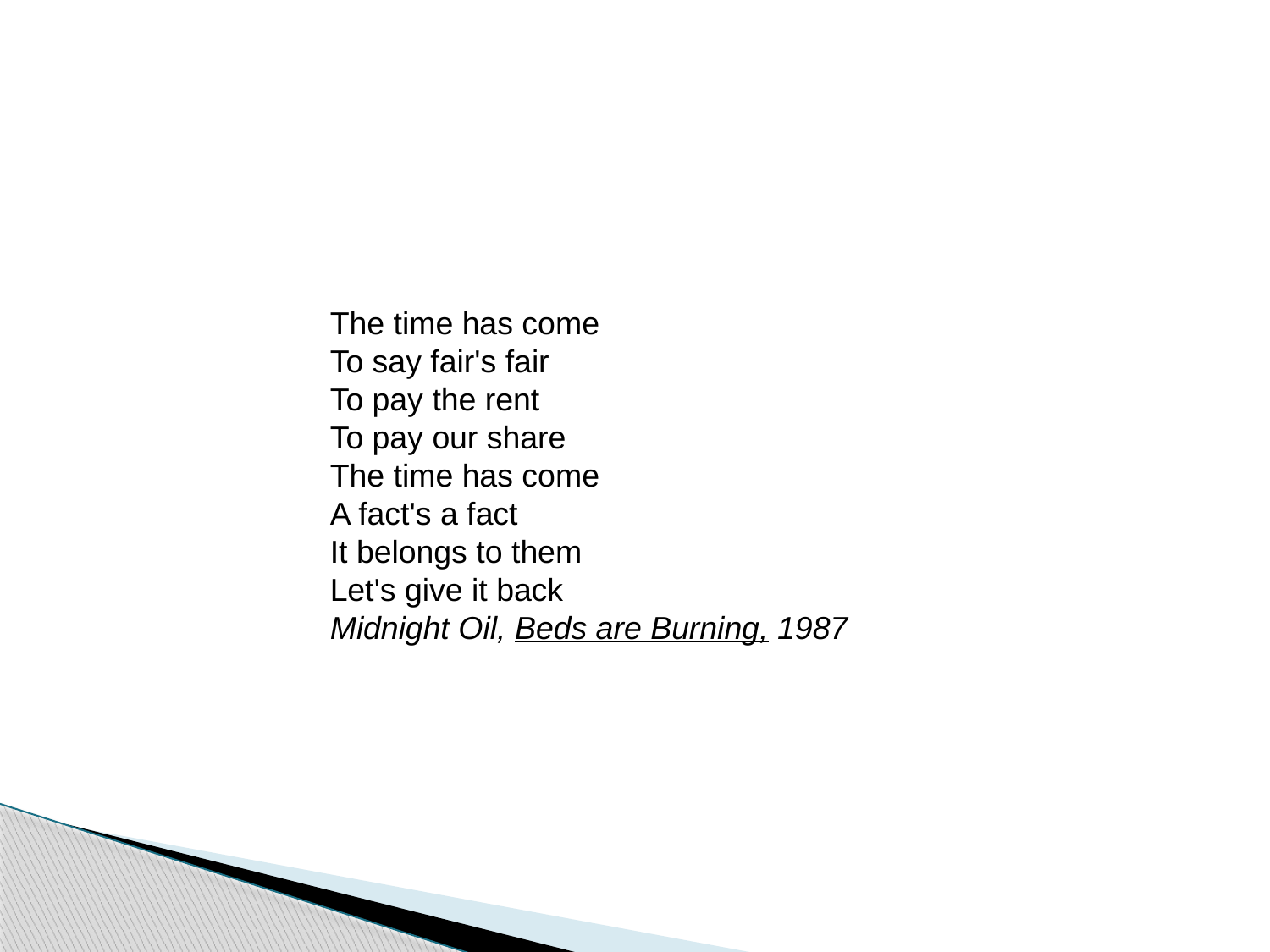

The time has come
To say fair's fair
To pay the rent
To pay our share
The time has come
A fact's a fact
It belongs to them
Let's give it back
Midnight Oil, Beds are Burning, 1987